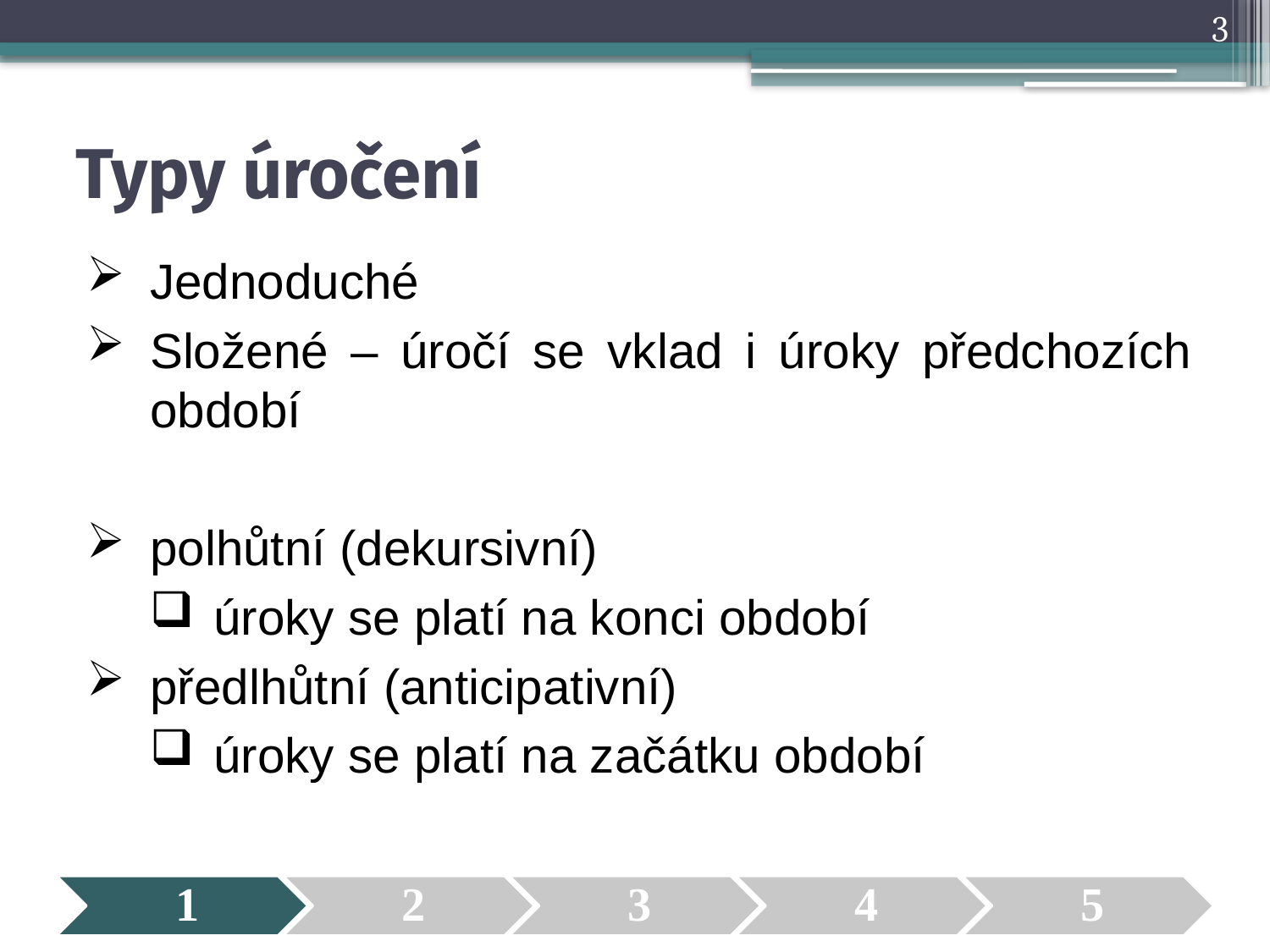

3
# Typy úročení
Jednoduché
Složené – úročí se vklad i úroky předchozích období

polhůtní (dekursivní)
úroky se platí na konci období
předlhůtní (anticipativní)
úroky se platí na začátku období

1
2
3
4
5